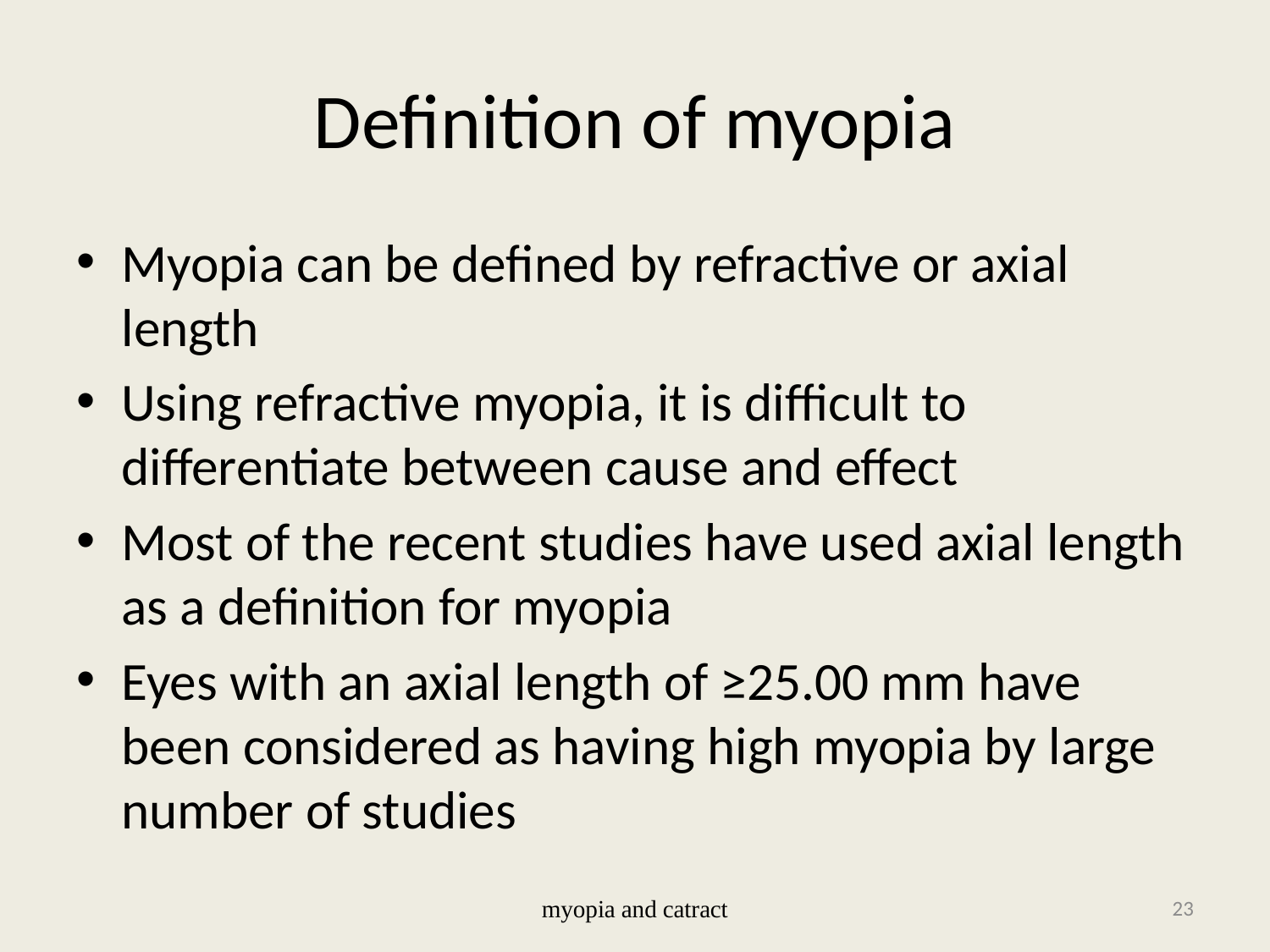

# Definition of myopia
Myopia can be defined by refractive or axial length
Using refractive myopia, it is difficult to differentiate between cause and effect
Most of the recent studies have used axial length as a definition for myopia
Eyes with an axial length of ≥25.00 mm have been considered as having high myopia by large number of studies
myopia and catract
23